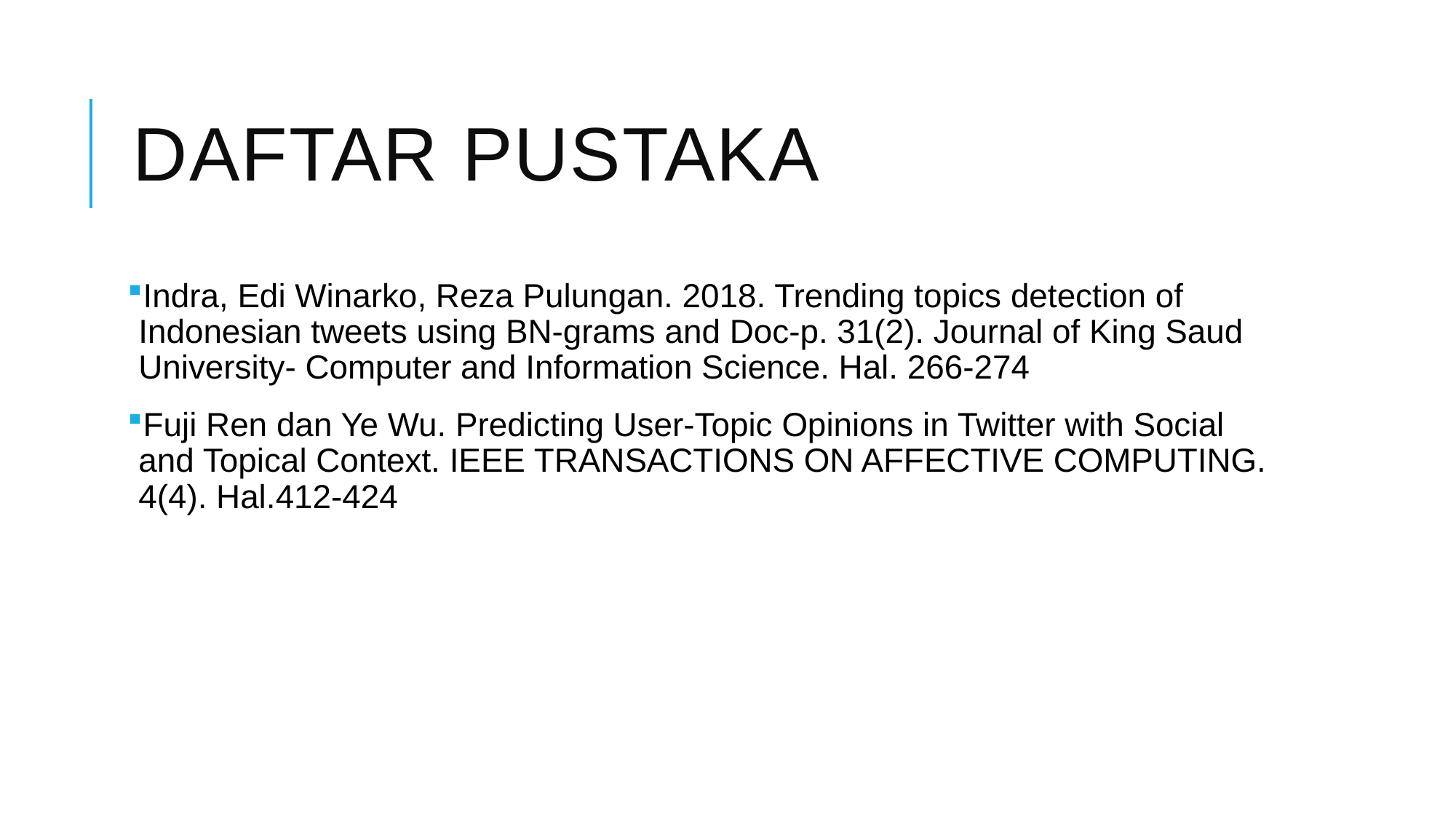

# Daftar Pustaka
Indra, Edi Winarko, Reza Pulungan. 2018. Trending topics detection of Indonesian tweets using BN-grams and Doc-p. 31(2). Journal of King Saud University- Computer and Information Science. Hal. 266-274
Fuji Ren dan Ye Wu. Predicting User-Topic Opinions in Twitter with Social and Topical Context. IEEE TRANSACTIONS ON AFFECTIVE COMPUTING. 4(4). Hal.412-424